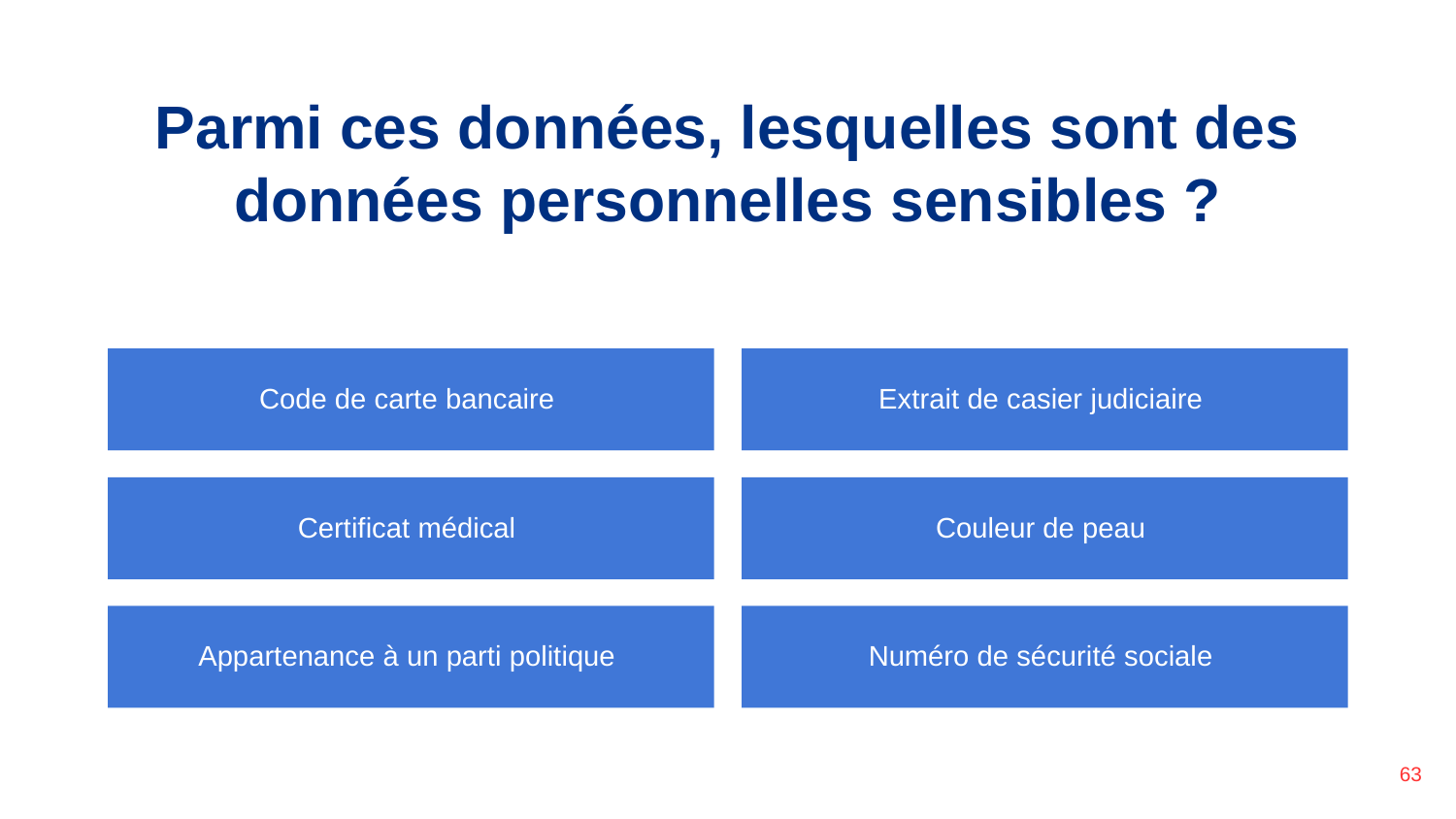

Parmi ces données, lesquelles sont des données personnelles sensibles ?

Code de carte bancaire

Extrait de casier judiciaire

Certificat médical

Couleur de peau

Appartenance à un parti politique

Numéro de sécurité sociale
63